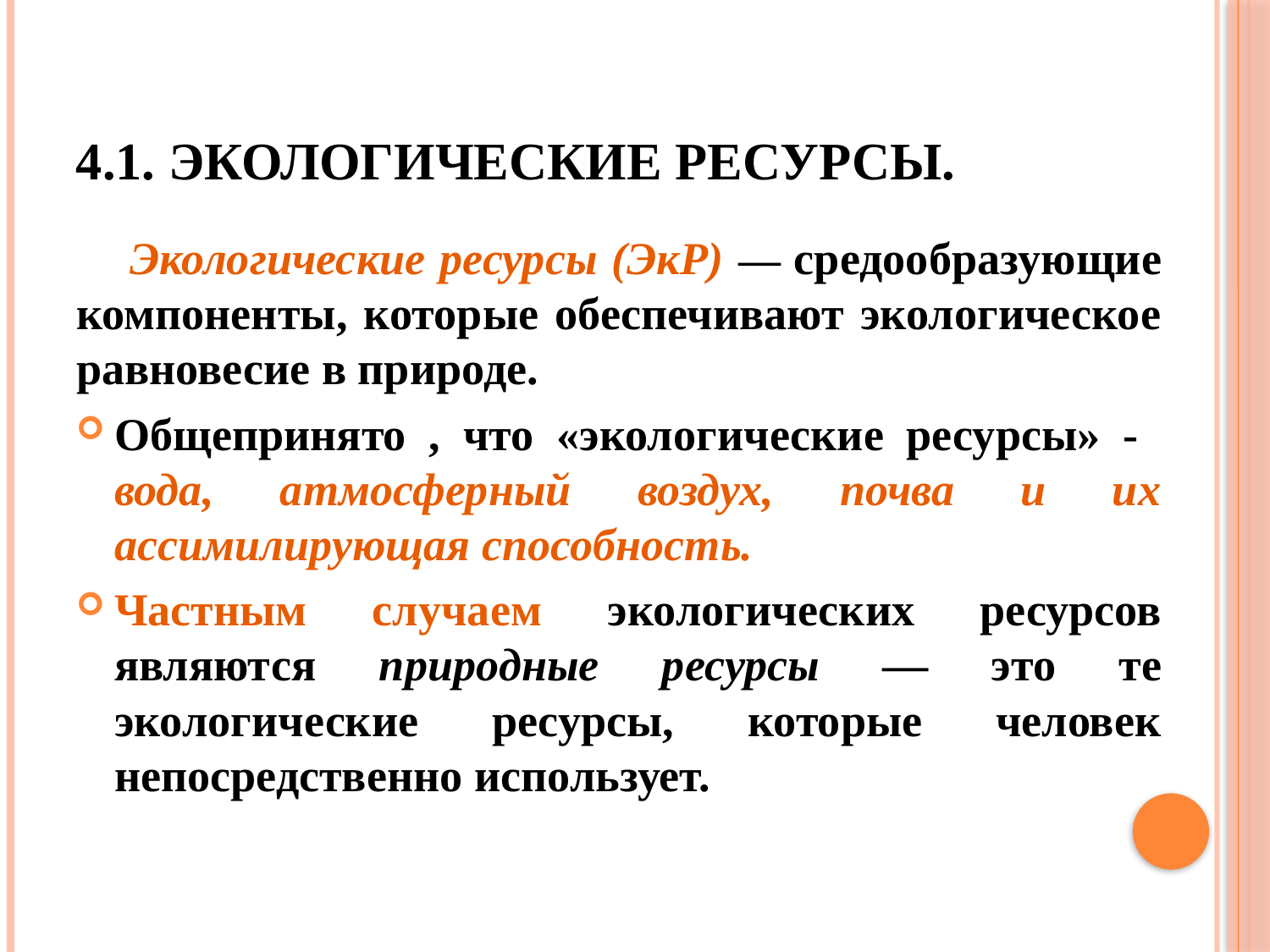

# 4.1. Экологические ресурсы.
    Экологические ресурсы (ЭкР) — средообразующие компоненты, которые обеспечивают экологическое равновесие в природе.
Общепринято , что «экологические ресурсы» -  вода, атмосферный воздух, почва и их ассимилирующая способность.
Частным случаем экологических ресурсов являются природные ресурсы — это те экологические ресурсы, которые человек непосредственно использует.